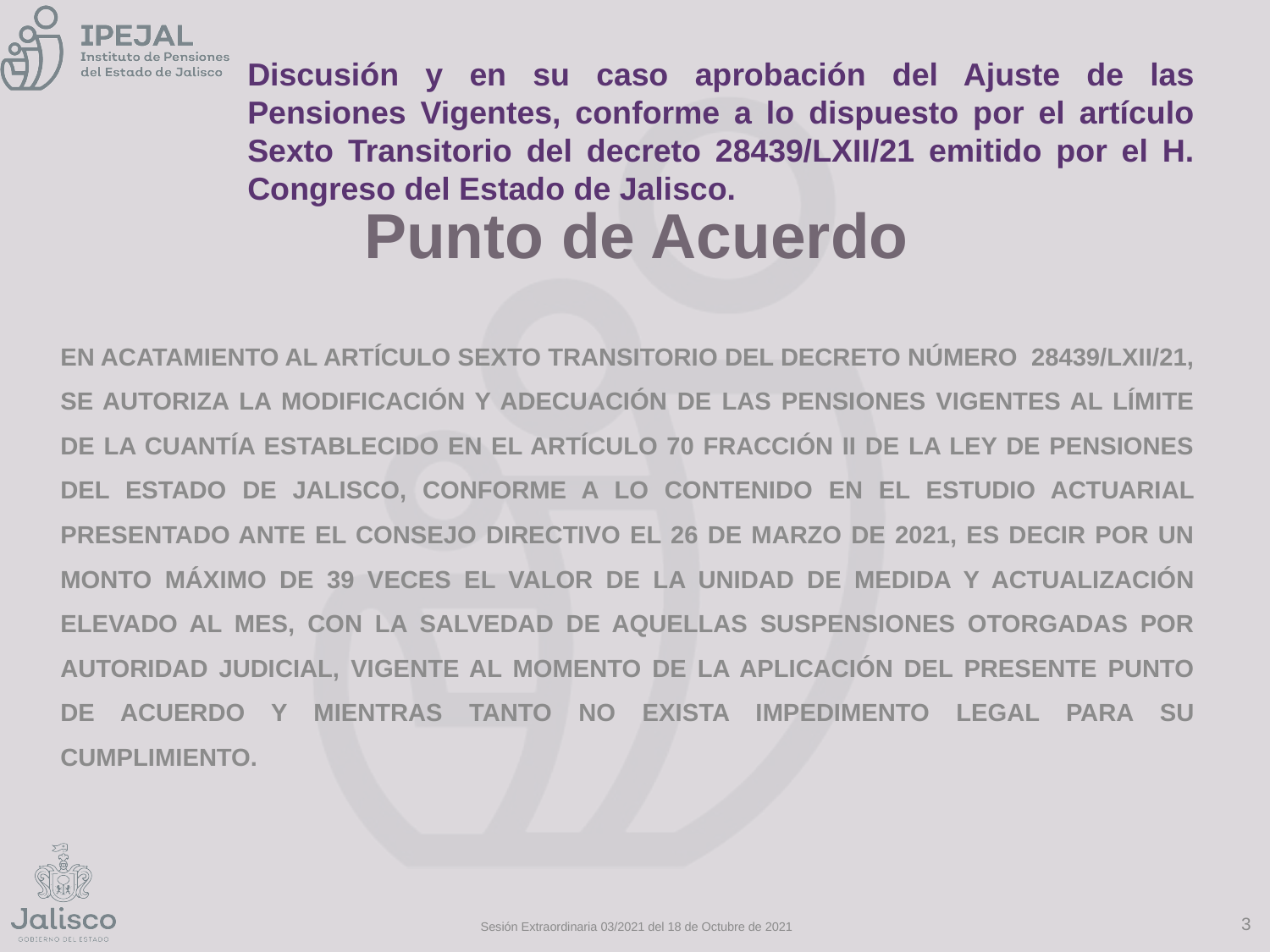

Discusión y en su caso aprobación del Ajuste de las Pensiones Vigentes, conforme a lo dispuesto por el artículo Sexto Transitorio del decreto 28439/LXII/21 emitido por el H. Congreso del Estado de Jalisco.
# Punto de Acuerdo
EN ACATAMIENTO AL ARTÍCULO SEXTO TRANSITORIO DEL DECRETO NÚMERO  28439/LXII/21, SE AUTORIZA LA MODIFICACIÓN Y ADECUACIÓN DE LAS PENSIONES VIGENTES AL LÍMITE DE LA CUANTÍA ESTABLECIDO EN EL ARTÍCULO 70 FRACCIÓN II DE LA LEY DE PENSIONES DEL ESTADO DE JALISCO, CONFORME A LO CONTENIDO EN EL ESTUDIO ACTUARIAL PRESENTADO ANTE EL CONSEJO DIRECTIVO EL 26 DE MARZO DE 2021, ES DECIR POR UN MONTO MÁXIMO DE 39 VECES EL VALOR DE LA UNIDAD DE MEDIDA Y ACTUALIZACIÓN ELEVADO AL MES, CON LA SALVEDAD DE AQUELLAS SUSPENSIONES OTORGADAS POR AUTORIDAD JUDICIAL, VIGENTE AL MOMENTO DE LA APLICACIÓN DEL PRESENTE PUNTO DE ACUERDO Y MIENTRAS TANTO NO EXISTA IMPEDIMENTO LEGAL PARA SU CUMPLIMIENTO.

3
Sesión Extraordinaria 03/2021 del 18 de Octubre de 2021